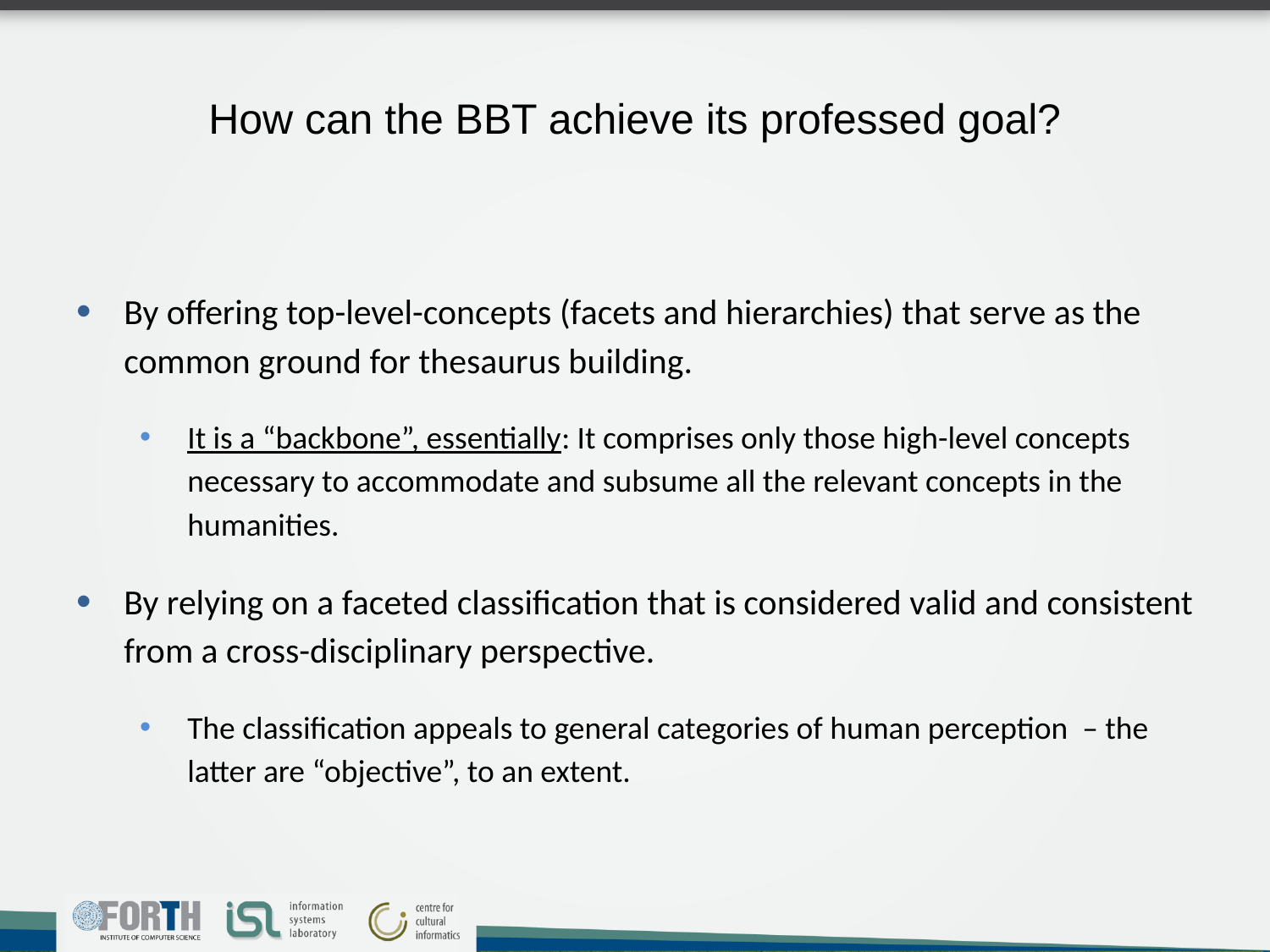

# How can the BBT achieve its professed goal?
By offering top-level-concepts (facets and hierarchies) that serve as the common ground for thesaurus building.
It is a “backbone”, essentially: It comprises only those high-level concepts necessary to accommodate and subsume all the relevant concepts in the humanities.
By relying on a faceted classification that is considered valid and consistent from a cross-disciplinary perspective.
The classification appeals to general categories of human perception  – the latter are “objective”, to an extent.